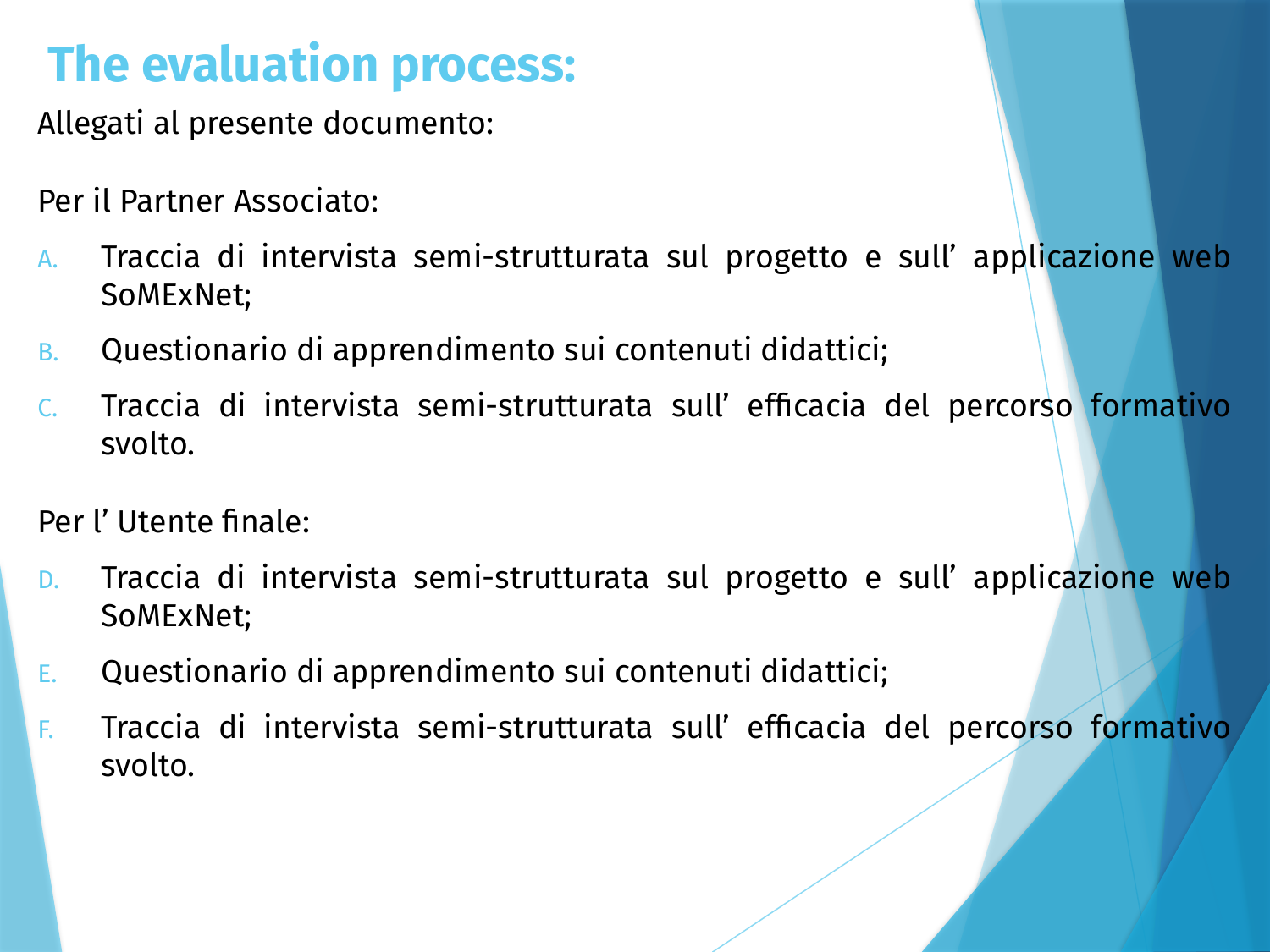

The evaluation process:
Allegati al presente documento:

Per il Partner Associato:
Traccia di intervista semi-strutturata sul progetto e sull’ applicazione web SoMExNet;
Questionario di apprendimento sui contenuti didattici;
Traccia di intervista semi-strutturata sull’ efficacia del percorso formativo svolto.

Per l’ Utente finale:
Traccia di intervista semi-strutturata sul progetto e sull’ applicazione web SoMExNet;
Questionario di apprendimento sui contenuti didattici;
Traccia di intervista semi-strutturata sull’ efficacia del percorso formativo svolto.